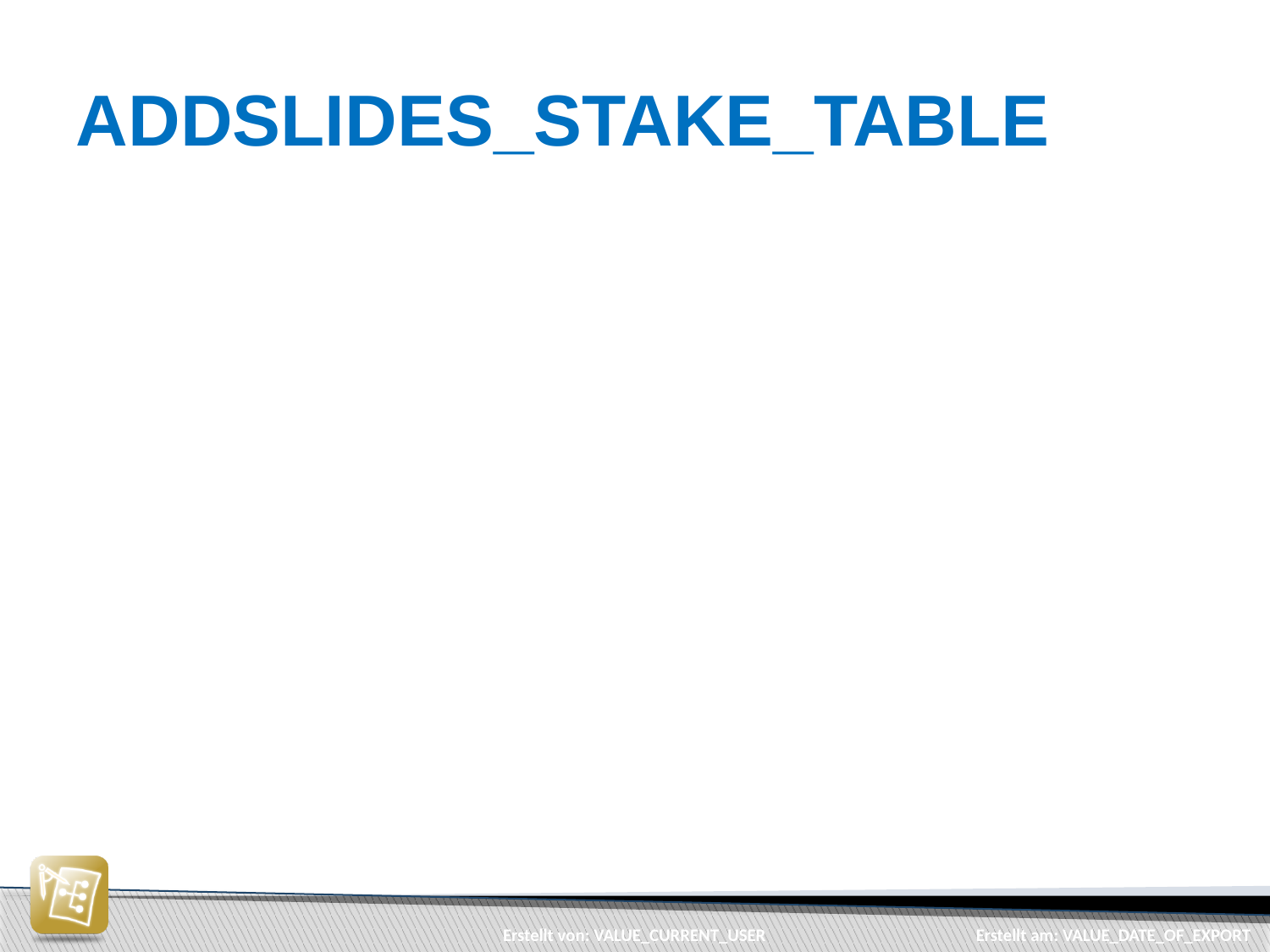

# ADDSLIDES_STAKE_TABLE
Erstellt am: VALUE_DATE_OF_EXPORT
Erstellt von: VALUE_CURRENT_USER